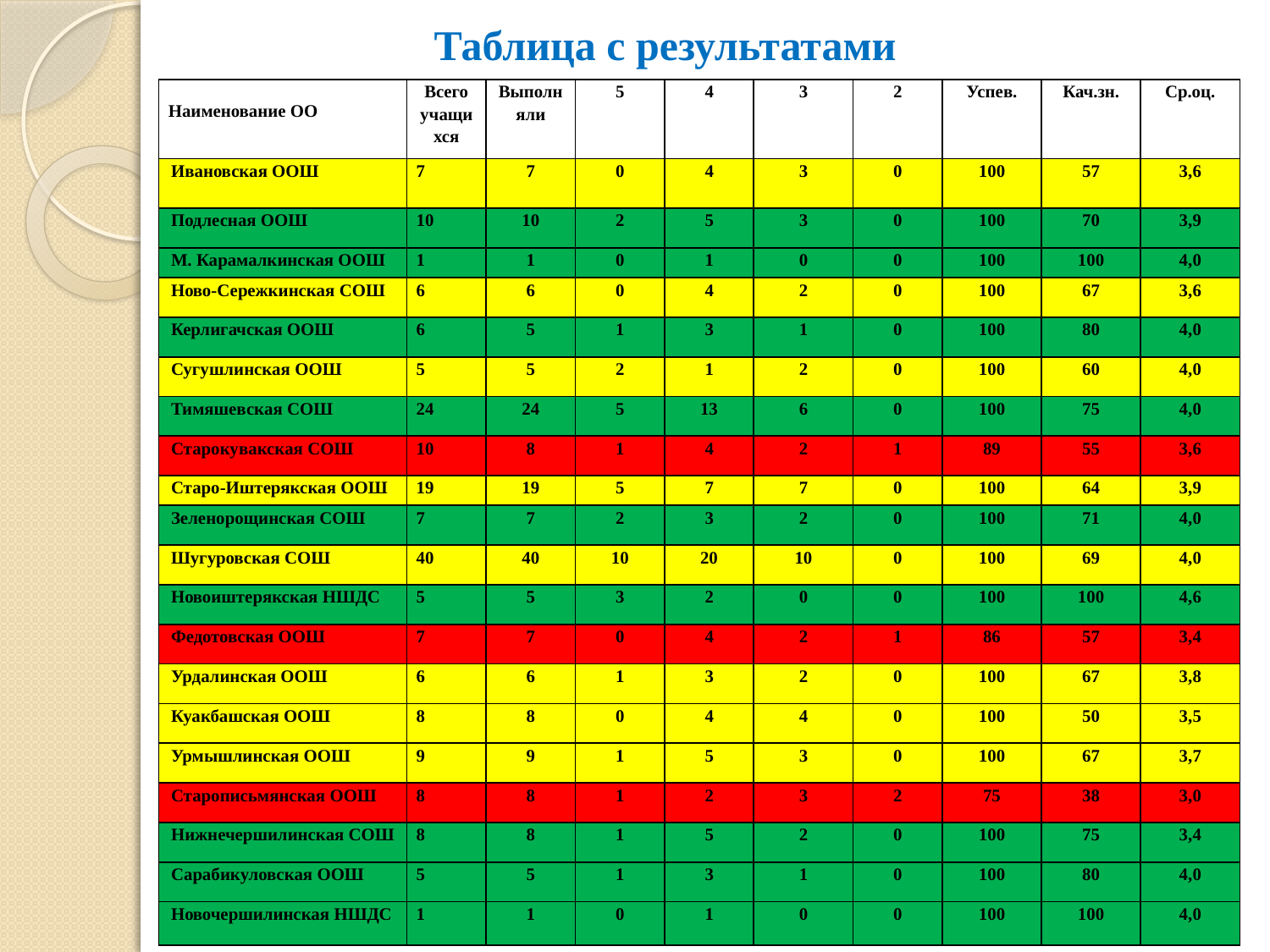

# Таблица с результатами
| Наименование ОО | Всего учащихся | Выполняли | 5 | 4 | 3 | 2 | Успев. | Кач.зн. | Ср.оц. |
| --- | --- | --- | --- | --- | --- | --- | --- | --- | --- |
| Ивановская ООШ | 7 | 7 | 0 | 4 | 3 | 0 | 100 | 57 | 3,6 |
| Подлесная ООШ | 10 | 10 | 2 | 5 | 3 | 0 | 100 | 70 | 3,9 |
| М. Карамалкинская ООШ | 1 | 1 | 0 | 1 | 0 | 0 | 100 | 100 | 4,0 |
| Ново-Сережкинская СОШ | 6 | 6 | 0 | 4 | 2 | 0 | 100 | 67 | 3,6 |
| Керлигачская ООШ | 6 | 5 | 1 | 3 | 1 | 0 | 100 | 80 | 4,0 |
| Сугушлинская ООШ | 5 | 5 | 2 | 1 | 2 | 0 | 100 | 60 | 4,0 |
| Тимяшевская СОШ | 24 | 24 | 5 | 13 | 6 | 0 | 100 | 75 | 4,0 |
| Старокувакская СОШ | 10 | 8 | 1 | 4 | 2 | 1 | 89 | 55 | 3,6 |
| Старо-Иштерякская ООШ | 19 | 19 | 5 | 7 | 7 | 0 | 100 | 64 | 3,9 |
| Зеленорощинская СОШ | 7 | 7 | 2 | 3 | 2 | 0 | 100 | 71 | 4,0 |
| Шугуровская СОШ | 40 | 40 | 10 | 20 | 10 | 0 | 100 | 69 | 4,0 |
| Новоиштерякская НШДС | 5 | 5 | 3 | 2 | 0 | 0 | 100 | 100 | 4,6 |
| Федотовская ООШ | 7 | 7 | 0 | 4 | 2 | 1 | 86 | 57 | 3,4 |
| Урдалинская ООШ | 6 | 6 | 1 | 3 | 2 | 0 | 100 | 67 | 3,8 |
| Куакбашская ООШ | 8 | 8 | 0 | 4 | 4 | 0 | 100 | 50 | 3,5 |
| Урмышлинская ООШ | 9 | 9 | 1 | 5 | 3 | 0 | 100 | 67 | 3,7 |
| Старописьмянская ООШ | 8 | 8 | 1 | 2 | 3 | 2 | 75 | 38 | 3,0 |
| Нижнечершилинская СОШ | 8 | 8 | 1 | 5 | 2 | 0 | 100 | 75 | 3,4 |
| Сарабикуловская ООШ | 5 | 5 | 1 | 3 | 1 | 0 | 100 | 80 | 4,0 |
| Новочершилинская НШДС | 1 | 1 | 0 | 1 | 0 | 0 | 100 | 100 | 4,0 |